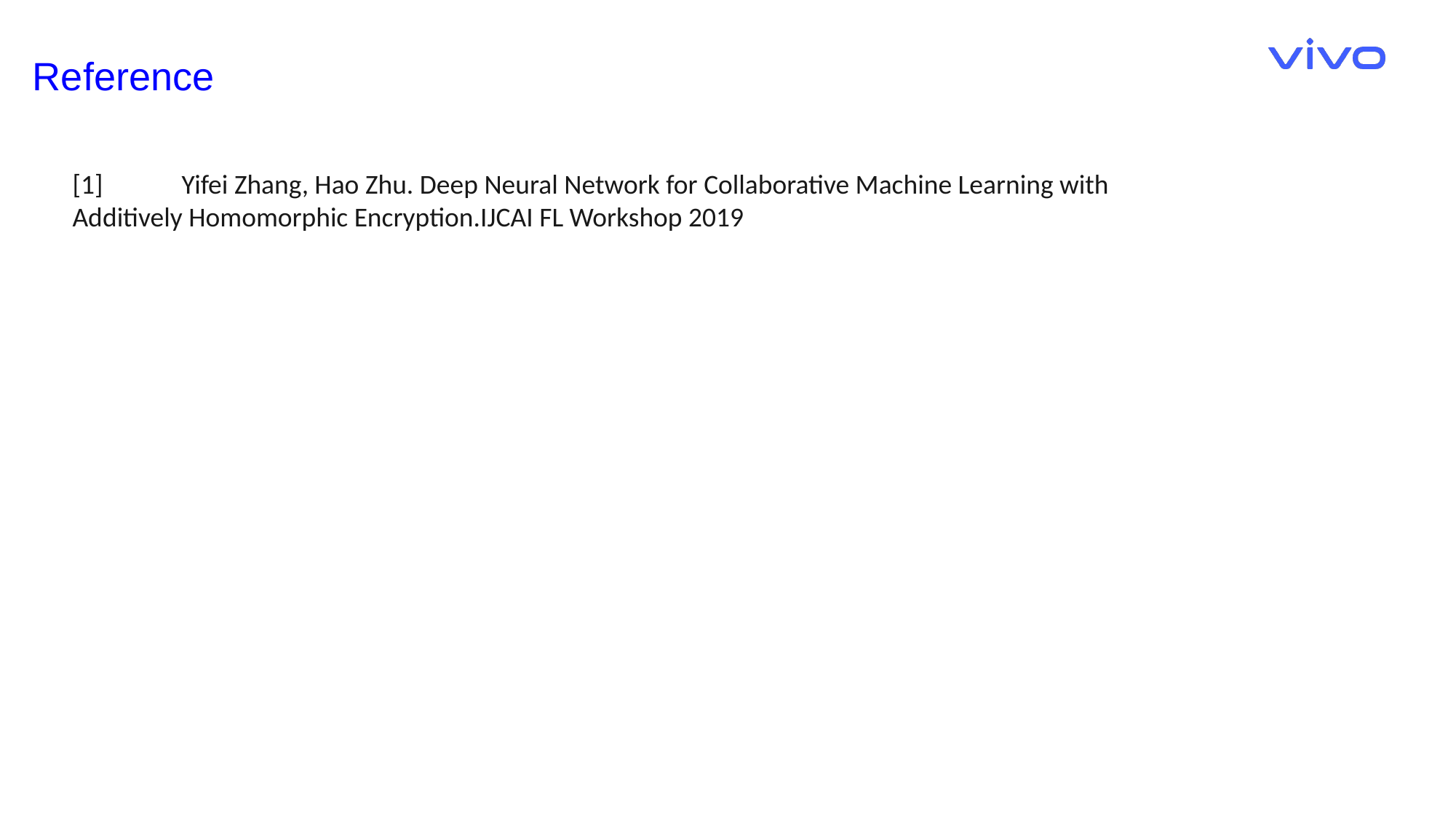

Reference
[1]	Yifei Zhang, Hao Zhu. Deep Neural Network for Collaborative Machine Learning with Additively Homomorphic Encryption.IJCAI FL Workshop 2019